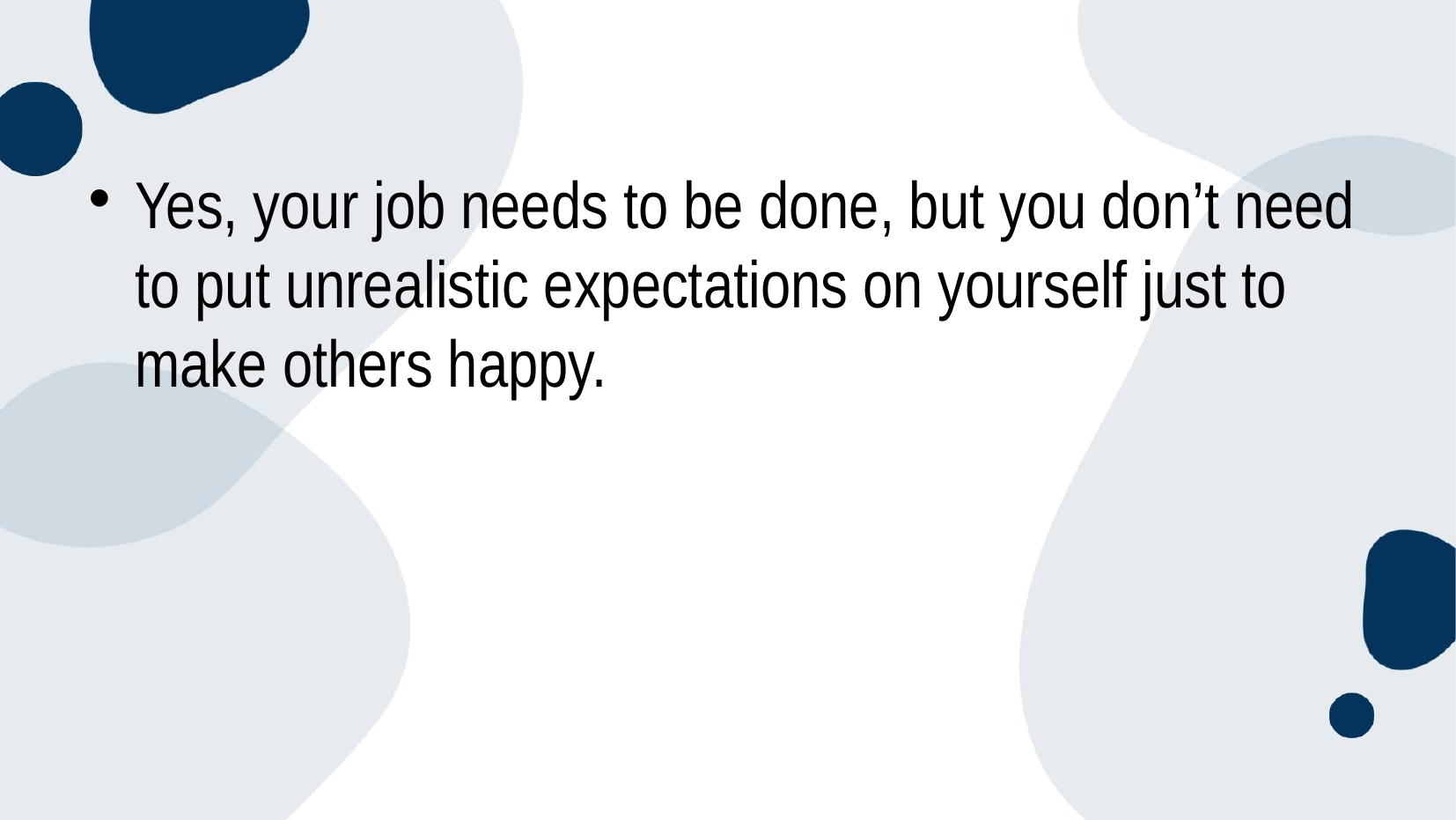

Yes, your job needs to be done, but you don’t need to put unrealistic expectations on yourself just to make others happy.